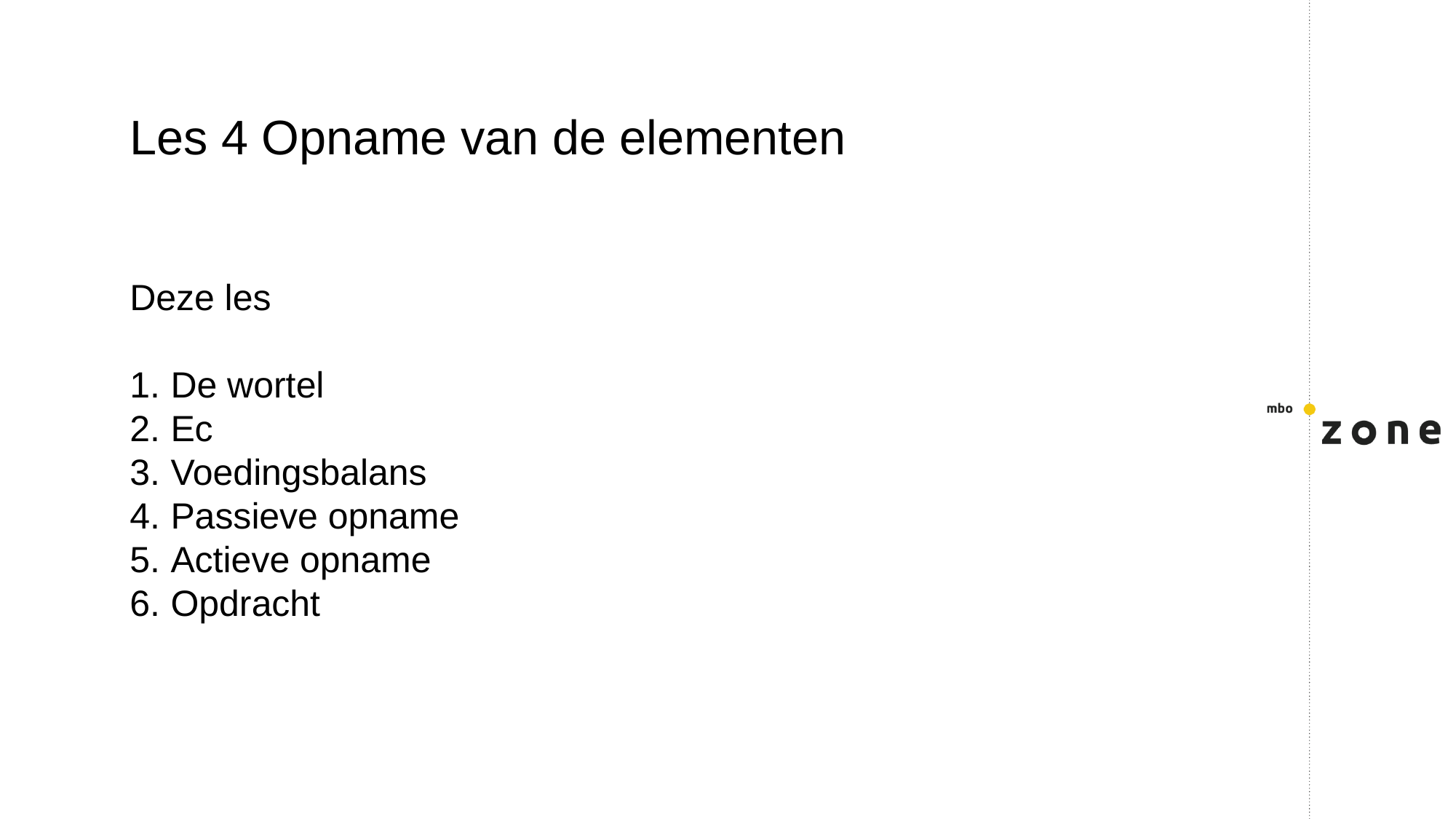

Les 4 Opname van de elementen

Deze les

De wortel
Ec
Voedingsbalans
Passieve opname
Actieve opname
Opdracht